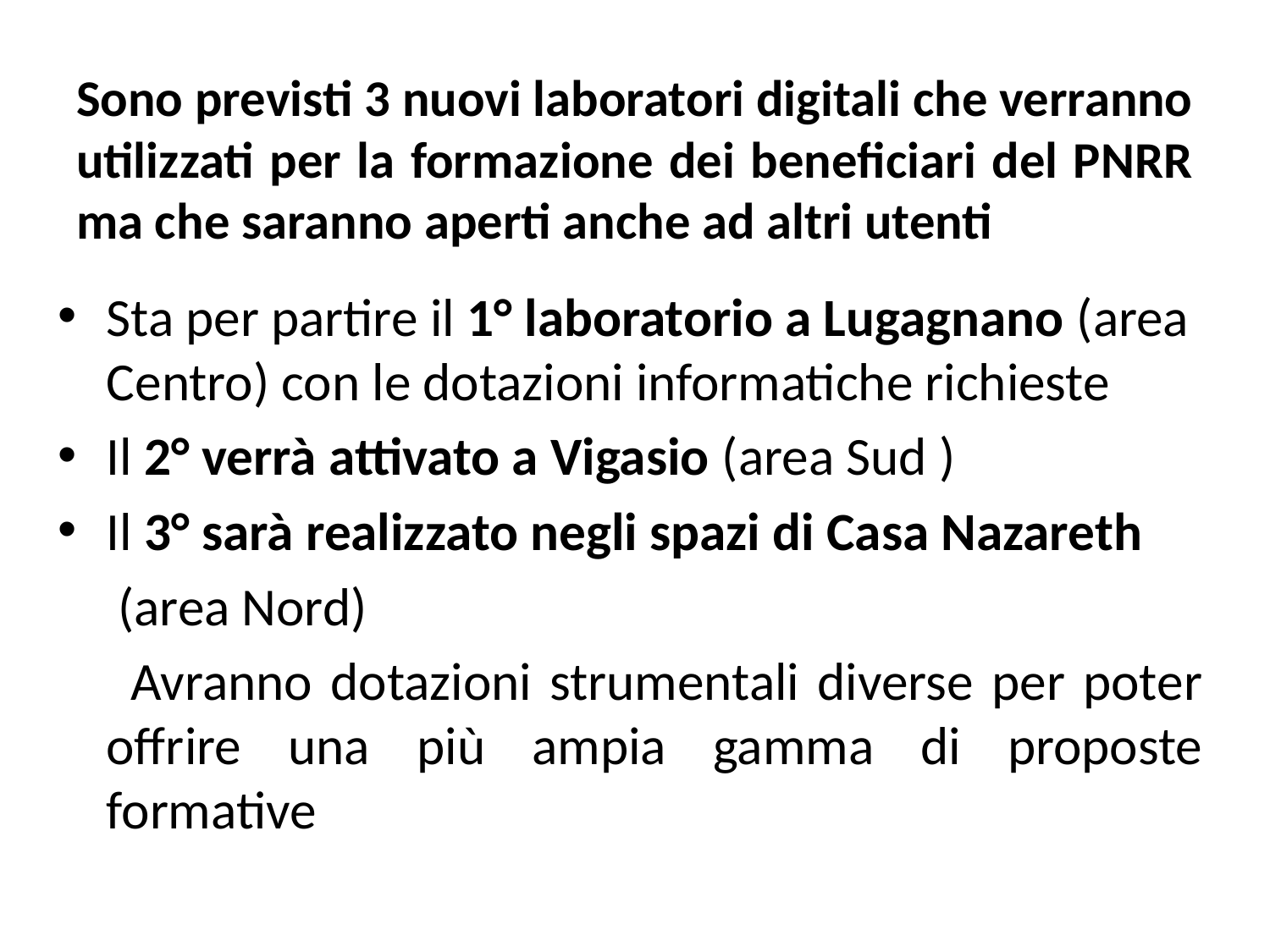

# Sono previsti 3 nuovi laboratori digitali che verranno utilizzati per la formazione dei beneficiari del PNRR ma che saranno aperti anche ad altri utenti
Sta per partire il 1° laboratorio a Lugagnano (area Centro) con le dotazioni informatiche richieste
Il 2° verrà attivato a Vigasio (area Sud )
Il 3° sarà realizzato negli spazi di Casa Nazareth
     (area Nord)
    Avranno dotazioni strumentali diverse per poter offrire una più ampia gamma di proposte formative